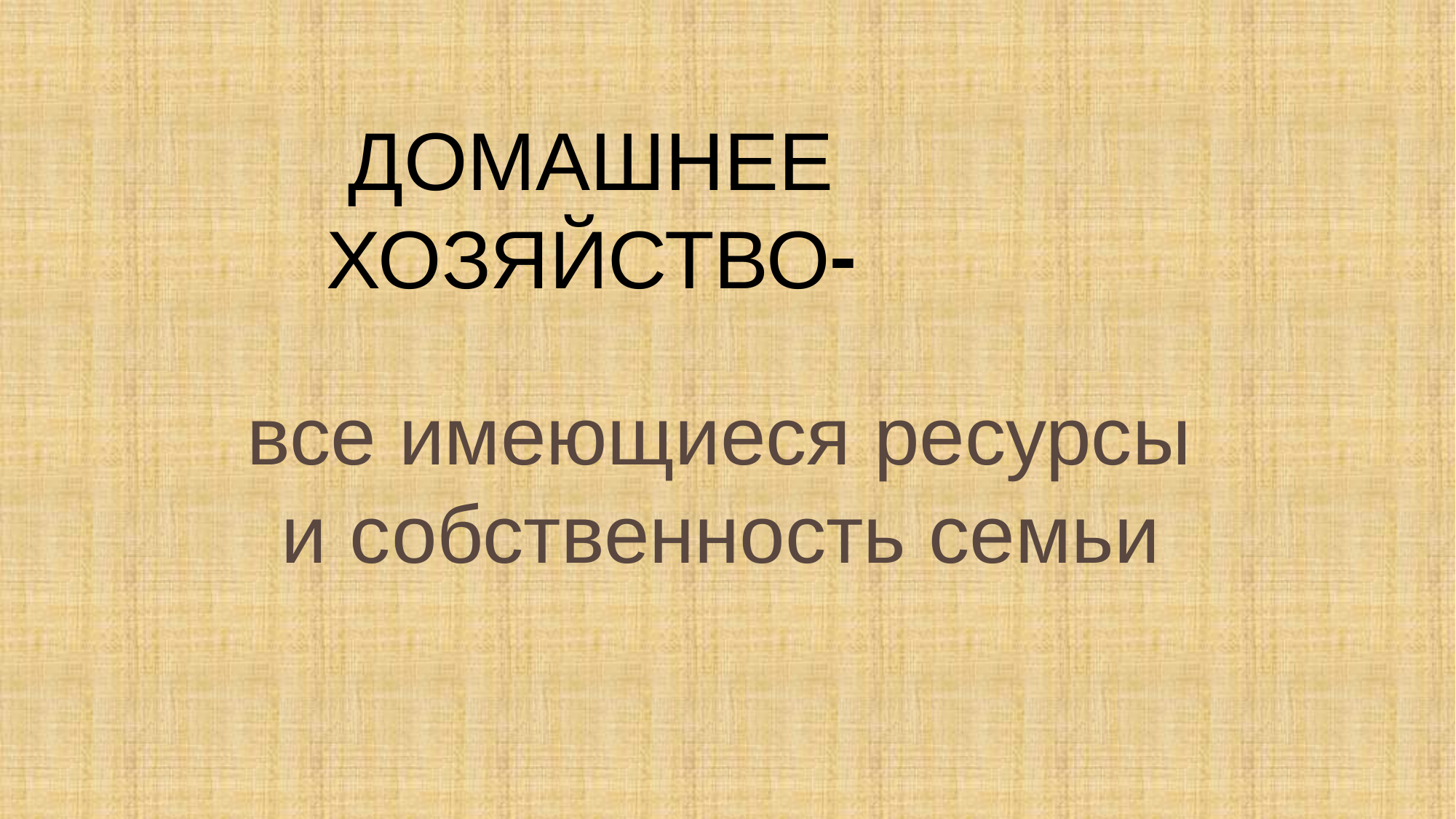

# Домашнее хозяйство-
все имеющиеся ресурсы и собственность семьи